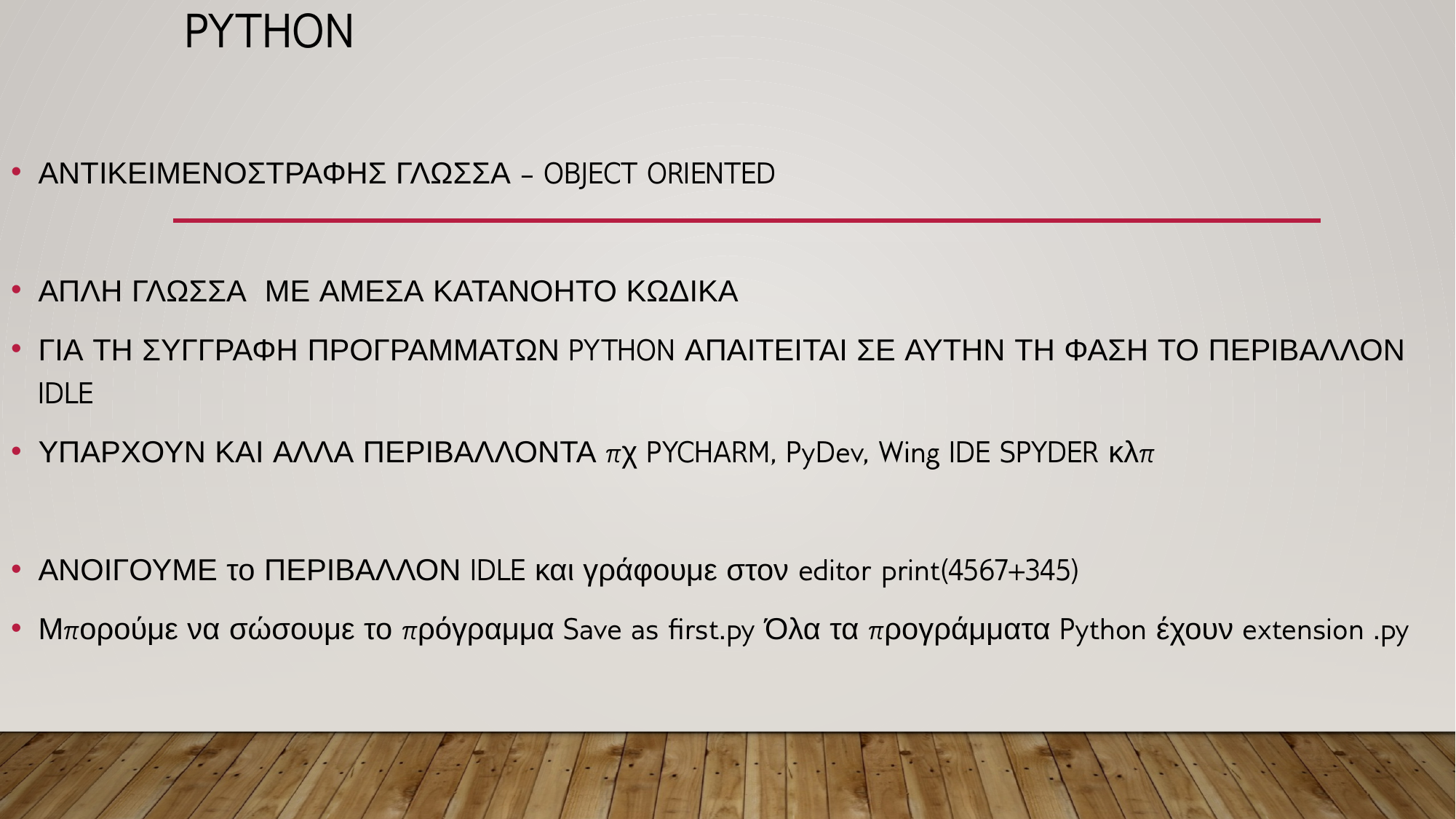

# python
ΑΝΤΙΚΕΙΜΕΝΟΣΤΡΑΦΗΣ ΓΛΩΣΣΑ – OBJECT ORIENTED

ΑΠΛΗ ΓΛΩΣΣΑ  ΜΕ ΑΜΕΣΑ ΚΑΤΑΝΟΗΤΟ ΚΩΔΙΚΑ
ΓΙΑ ΤΗ ΣΥΓΓΡΑΦΗ ΠΡΟΓΡΑΜΜΑΤΩΝ PYTHON ΑΠΑΙΤΕΙΤΑΙ ΣΕ ΑΥΤΗΝ ΤΗ ΦΑΣΗ ΤΟ ΠΕΡΙΒΑΛΛΟΝ    IDLE
ΥΠΑΡΧΟΥΝ ΚΑΙ ΑΛΛΑ ΠΕΡΙΒΑΛΛΟΝΤΑ πχ PYCHARM, PyDev, Wing IDE SPYDER κλπ

ΑΝΟΙΓΟΥΜΕ το ΠΕΡΙΒΑΛΛΟΝ IDLE και γράφουμε στον editor print(4567+345)
Μπορούμε να σώσουμε το πρόγραμμα Save as first.py Όλα τα προγράμματα Python έχουν extension .py